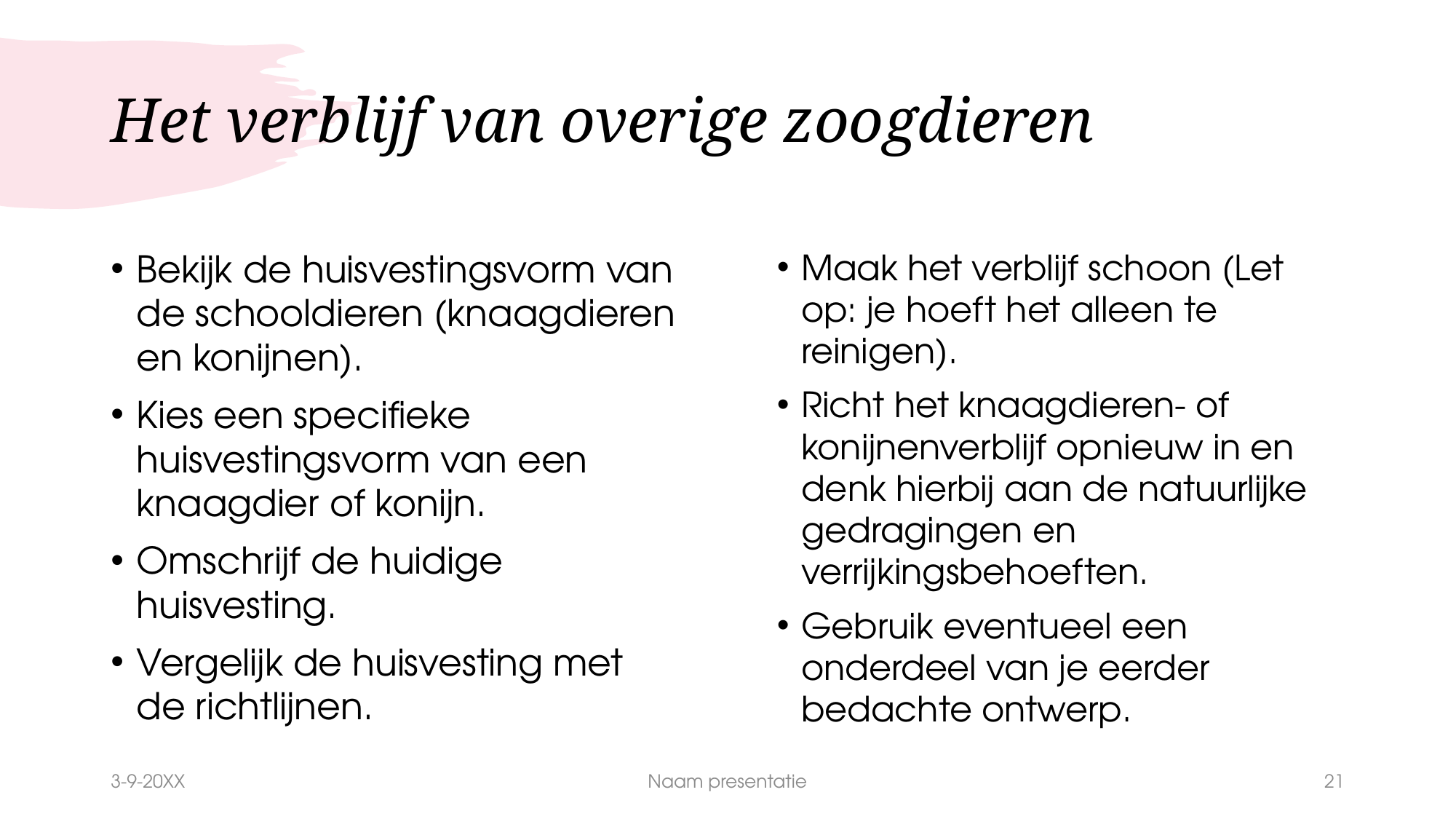

# Het verblijf van overige zoogdieren
Bekijk de huisvestingsvorm van de schooldieren (knaagdieren en konijnen).
Kies een specifieke huisvestingsvorm van een knaagdier of konijn.
Omschrijf de huidige huisvesting.
Vergelijk de huisvesting met de richtlijnen.
Maak het verblijf schoon (Let op: je hoeft het alleen te reinigen).
Richt het knaagdieren- of konijnenverblijf opnieuw in en denk hierbij aan de natuurlijke gedragingen en verrijkingsbehoeften.
Gebruik eventueel een onderdeel van je eerder bedachte ontwerp.
3-9-20XX
Naam presentatie
21